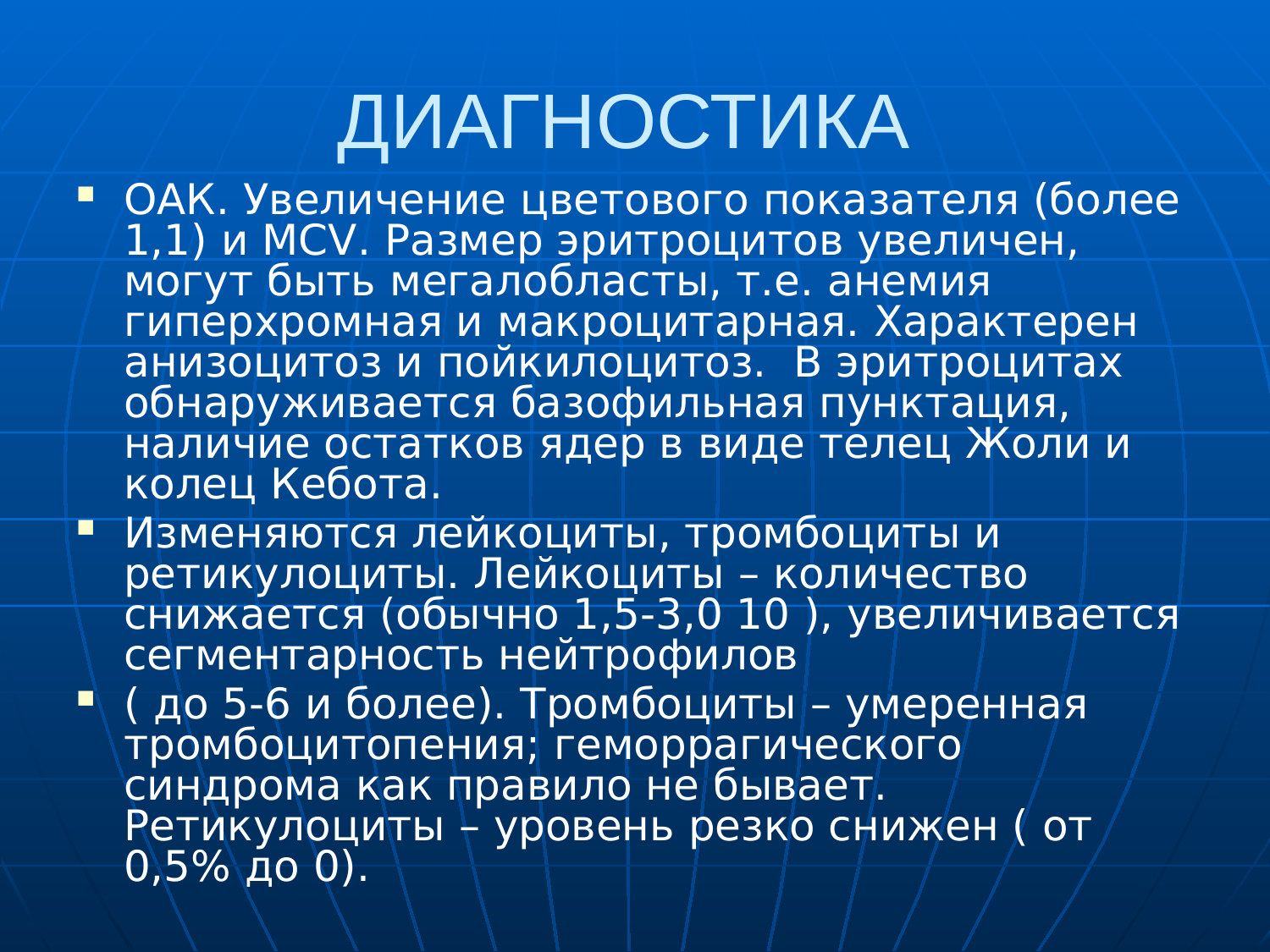

# ДИАГНОСТИКА
ОАК. Увеличение цветового показателя (более 1,1) и MCV. Размер эритроцитов увеличен, могут быть мегалобласты, т.е. анемия гиперхромная и макроцитарная. Характерен анизоцитоз и пойкилоцитоз.  В эритроцитах обнаруживается базофильная пунктация, наличие остатков ядер в виде телец Жоли и колец Кебота.
Изменяются лейкоциты, тромбоциты и ретикулоциты. Лейкоциты – количество снижается (обычно 1,5-3,0 10 ), увеличивается сегментарность нейтрофилов
( до 5-6 и более). Тромбоциты – умеренная тромбоцитопения; геморрагического синдрома как правило не бывает. Ретикулоциты – уровень резко снижен ( от 0,5% до 0).